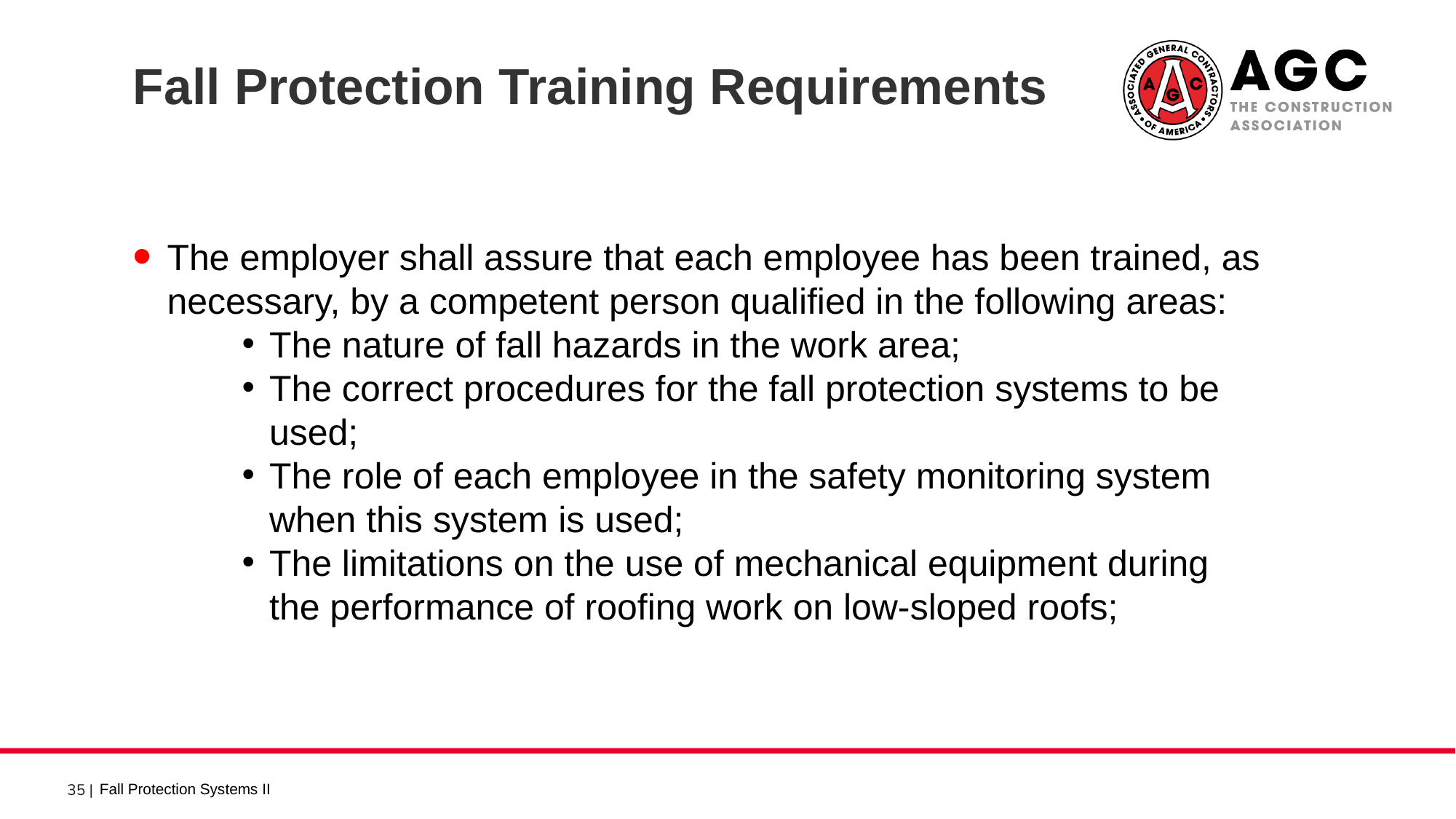

Fall Protection Training Requirements 2
The employer shall assure that each employee has been trained, as necessary, by a competent person qualified in the following areas:
The nature of fall hazards in the work area;
The correct procedures for the fall protection systems to be used;
The role of each employee in the safety monitoring system when this system is used;
The limitations on the use of mechanical equipment during the performance of roofing work on low-sloped roofs;
Fall Protection Systems II